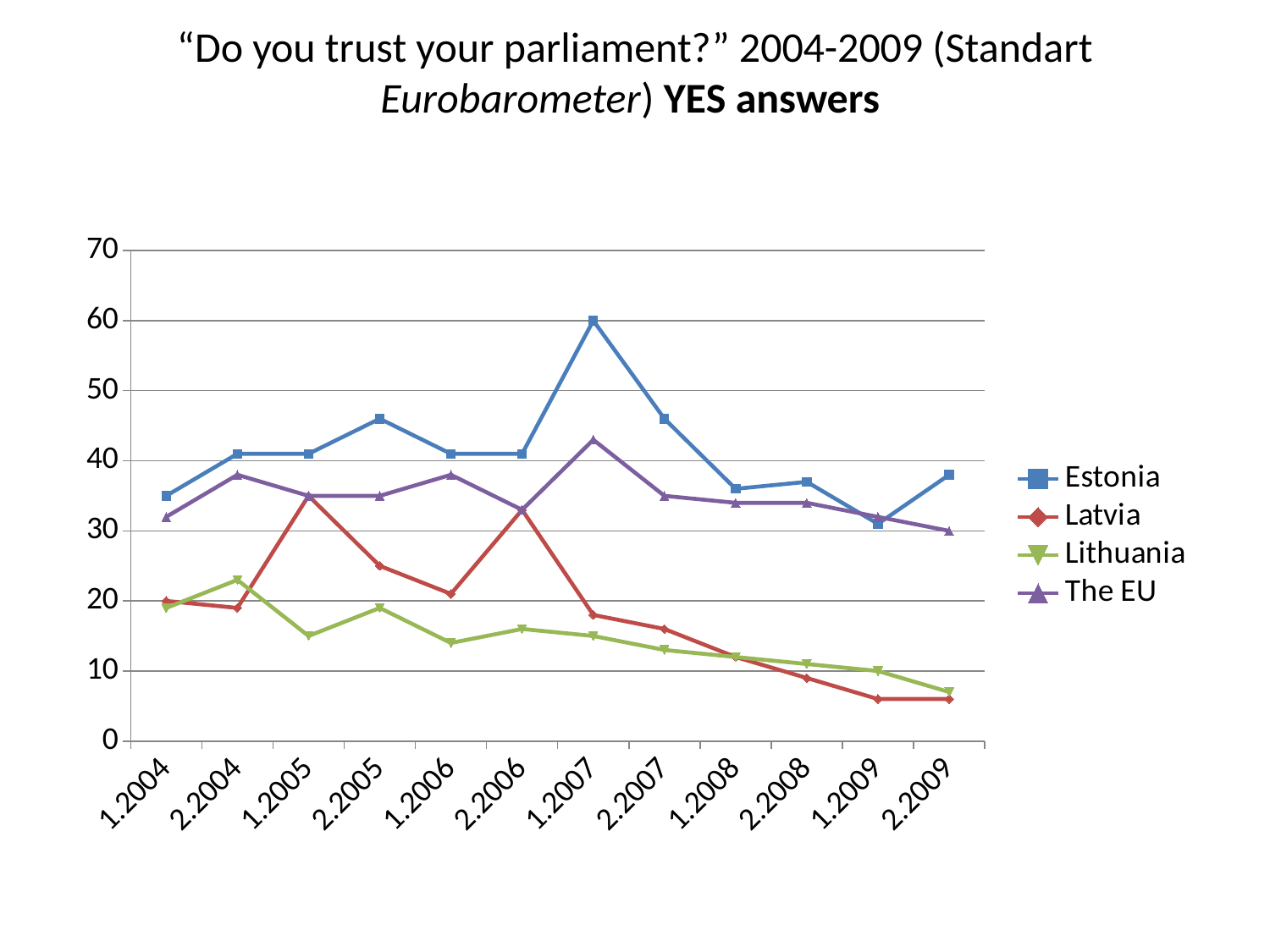

# “Do you trust your parliament?” 2004-2009 (Standart Eurobarometer) YES answers

### Chart

| Category | Estonia | Latvia | Lithuania | The EU |
|---|---|---|---|---|
| 1.200399999999999 | 35.0 | 20.0 | 19.0 | 32.0 |
| 2.2004000000000001 | 41.0 | 19.0 | 23.0 | 38.0 |
| 1.200499999999999 | 41.0 | 35.0 | 15.0 | 35.0 |
| 2.2004999999999999 | 46.0 | 25.0 | 19.0 | 35.0 |
| 1.200599999999999 | 41.0 | 21.0 | 14.0 | 38.0 |
| 2.2006000000000001 | 41.0 | 33.0 | 16.0 | 33.0 |
| 1.2006999999999992 | 60.0 | 18.0 | 15.0 | 43.0 |
| 2.2006999999999999 | 46.0 | 16.0 | 13.0 | 35.0 |
| 1.2007999999999992 | 36.0 | 12.0 | 12.0 | 34.0 |
| 2.2008000000000001 | 37.0 | 9.0 | 11.0 | 34.0 |
| 1.2008999999999992 | 31.0 | 6.0 | 10.0 | 32.0 |
| 2.2008999999999999 | 38.0 | 6.0 | 7.0 | 30.0 |